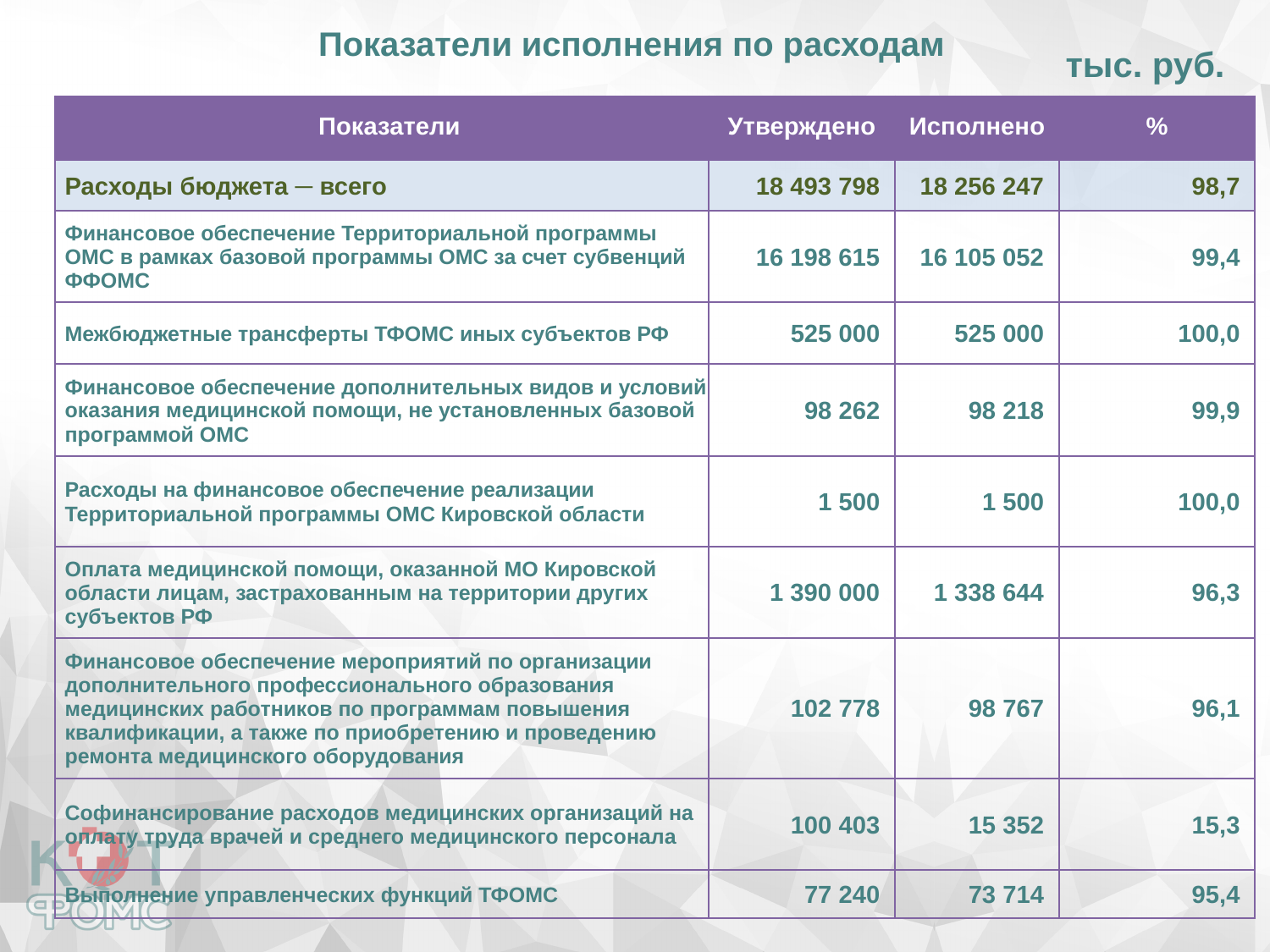

# Показатели исполнения по расходам
тыс. руб.
| Показатели | Утверждено | Исполнено | % |
| --- | --- | --- | --- |
| Расходы бюджета ─ всего | 18 493 798 | 18 256 247 | 98,7 |
| Финансовое обеспечение Территориальной программы ОМС в рамках базовой программы ОМС за счет субвенций ФФОМС | 16 198 615 | 16 105 052 | 99,4 |
| Межбюджетные трансферты ТФОМС иных субъектов РФ | 525 000 | 525 000 | 100,0 |
| Финансовое обеспечение дополнительных видов и условий оказания медицинской помощи, не установленных базовой программой ОМС | 98 262 | 98 218 | 99,9 |
| Расходы на финансовое обеспечение реализации Территориальной программы ОМС Кировской области | 1 500 | 1 500 | 100,0 |
| Оплата медицинской помощи, оказанной МО Кировской области лицам, застрахованным на территории других субъектов РФ | 1 390 000 | 1 338 644 | 96,3 |
| Финансовое обеспечение мероприятий по организации дополнительного профессионального образования медицинских работников по программам повышения квалификации, а также по приобретению и проведению ремонта медицинского оборудования | 102 778 | 98 767 | 96,1 |
| Софинансирование расходов медицинских организаций на оплату труда врачей и среднего медицинского персонала | 100 403 | 15 352 | 15,3 |
| Выполнение управленческих функций ТФОМС | 77 240 | 73 714 | 95,4 |